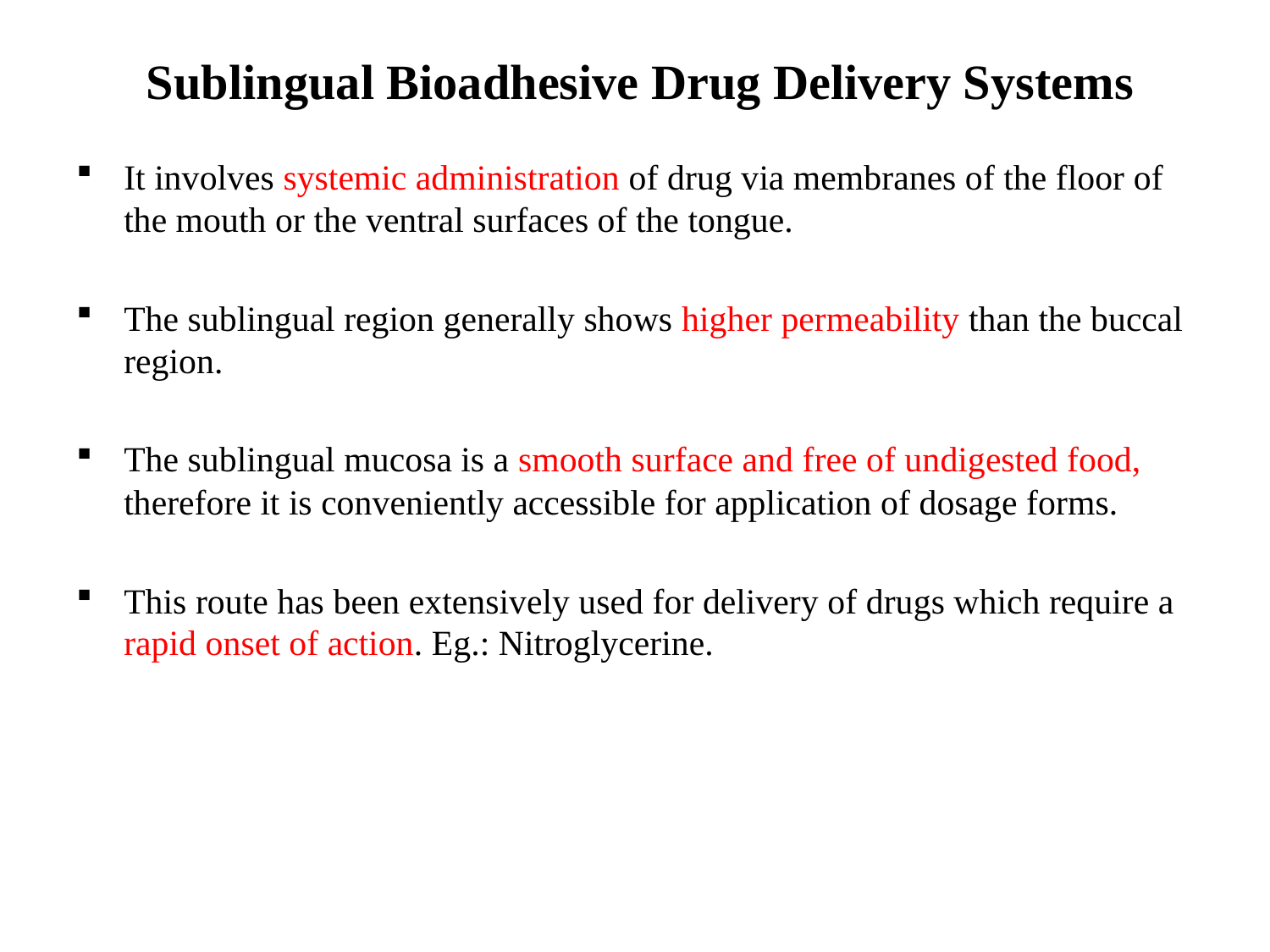

# Sublingual Bioadhesive Drug Delivery Systems
It involves systemic administration of drug via membranes of the floor of the mouth or the ventral surfaces of the tongue.

The sublingual region generally shows higher permeability than the buccal region.

The sublingual mucosa is a smooth surface and free of undigested food, therefore it is conveniently accessible for application of dosage forms.

This route has been extensively used for delivery of drugs which require a rapid onset of action. Eg.: Nitroglycerine.